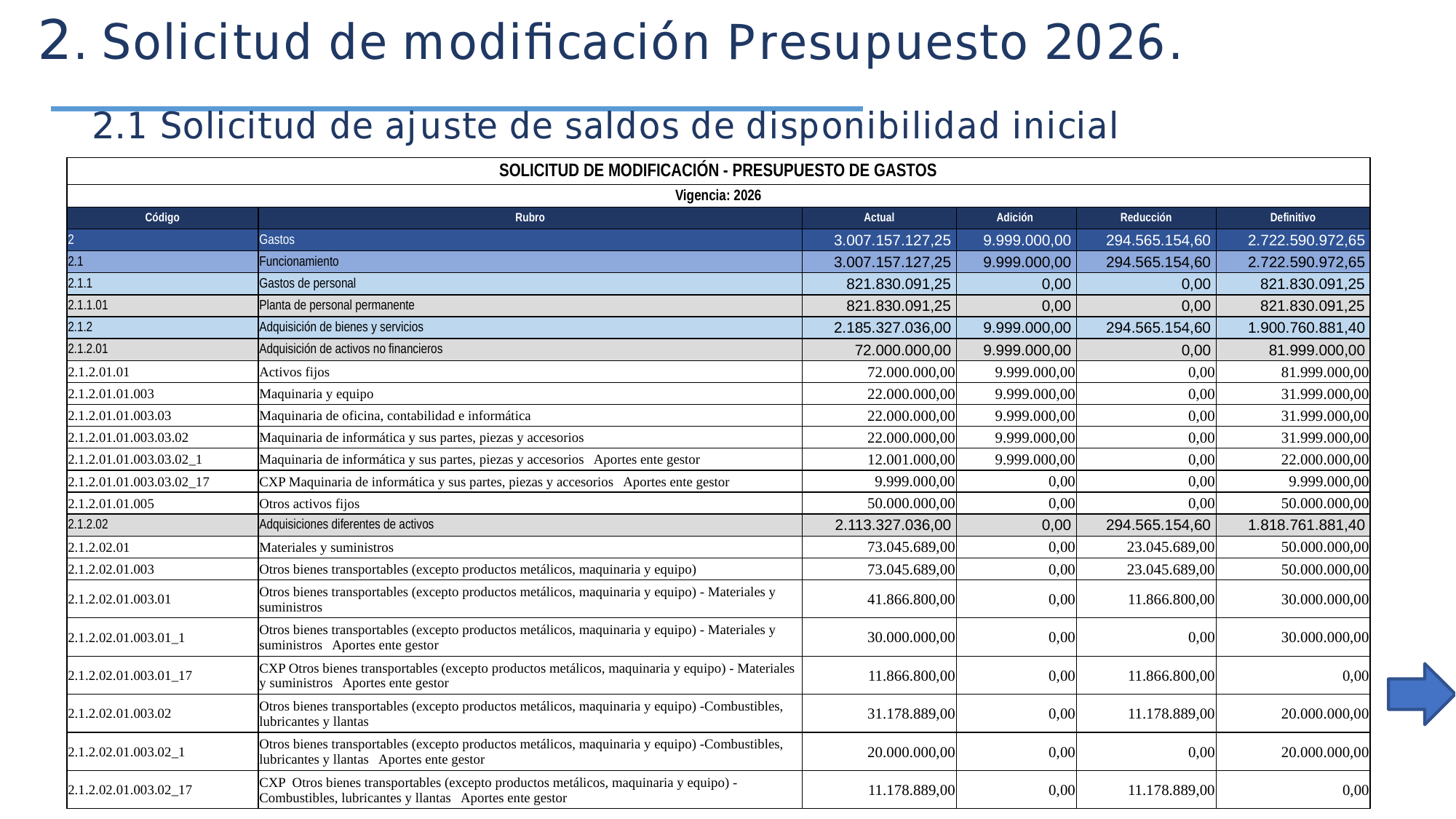

# 2. Solicitud de modificación Presupuesto 2026.
2.1 Solicitud de ajuste de saldos de disponibilidad inicial
| SOLICITUD DE MODIFICACIÓN - PRESUPUESTO DE GASTOS |  |  |  |  |  |
| --- | --- | --- | --- | --- | --- |
| Vigencia: 2026 |  |  |  |  |  |
| Código | Rubro | Actual | Adición | Reducción | Definitivo |
| 2 | Gastos | 3.007.157.127,25 | 9.999.000,00 | 294.565.154,60 | 2.722.590.972,65 |
| 2.1 | Funcionamiento | 3.007.157.127,25 | 9.999.000,00 | 294.565.154,60 | 2.722.590.972,65 |
| 2.1.1 | Gastos de personal | 821.830.091,25 | 0,00 | 0,00 | 821.830.091,25 |
| 2.1.1.01 | Planta de personal permanente | 821.830.091,25 | 0,00 | 0,00 | 821.830.091,25 |
| 2.1.2 | Adquisición de bienes y servicios | 2.185.327.036,00 | 9.999.000,00 | 294.565.154,60 | 1.900.760.881,40 |
| 2.1.2.01 | Adquisición de activos no financieros | 72.000.000,00 | 9.999.000,00 | 0,00 | 81.999.000,00 |
| 2.1.2.01.01 | Activos fijos | 72.000.000,00 | 9.999.000,00 | 0,00 | 81.999.000,00 |
| 2.1.2.01.01.003 | Maquinaria y equipo | 22.000.000,00 | 9.999.000,00 | 0,00 | 31.999.000,00 |
| 2.1.2.01.01.003.03 | Maquinaria de oficina, contabilidad e informática | 22.000.000,00 | 9.999.000,00 | 0,00 | 31.999.000,00 |
| 2.1.2.01.01.003.03.02 | Maquinaria de informática y sus partes, piezas y accesorios | 22.000.000,00 | 9.999.000,00 | 0,00 | 31.999.000,00 |
| 2.1.2.01.01.003.03.02\_1 | Maquinaria de informática y sus partes, piezas y accesorios Aportes ente gestor | 12.001.000,00 | 9.999.000,00 | 0,00 | 22.000.000,00 |
| 2.1.2.01.01.003.03.02\_17 | CXP Maquinaria de informática y sus partes, piezas y accesorios Aportes ente gestor | 9.999.000,00 | 0,00 | 0,00 | 9.999.000,00 |
| 2.1.2.01.01.005 | Otros activos fijos | 50.000.000,00 | 0,00 | 0,00 | 50.000.000,00 |
| 2.1.2.02 | Adquisiciones diferentes de activos | 2.113.327.036,00 | 0,00 | 294.565.154,60 | 1.818.761.881,40 |
| 2.1.2.02.01 | Materiales y suministros | 73.045.689,00 | 0,00 | 23.045.689,00 | 50.000.000,00 |
| 2.1.2.02.01.003 | Otros bienes transportables (excepto productos metálicos, maquinaria y equipo) | 73.045.689,00 | 0,00 | 23.045.689,00 | 50.000.000,00 |
| 2.1.2.02.01.003.01 | Otros bienes transportables (excepto productos metálicos, maquinaria y equipo) - Materiales y suministros | 41.866.800,00 | 0,00 | 11.866.800,00 | 30.000.000,00 |
| 2.1.2.02.01.003.01\_1 | Otros bienes transportables (excepto productos metálicos, maquinaria y equipo) - Materiales y suministros Aportes ente gestor | 30.000.000,00 | 0,00 | 0,00 | 30.000.000,00 |
| 2.1.2.02.01.003.01\_17 | CXP Otros bienes transportables (excepto productos metálicos, maquinaria y equipo) - Materiales y suministros Aportes ente gestor | 11.866.800,00 | 0,00 | 11.866.800,00 | 0,00 |
| 2.1.2.02.01.003.02 | Otros bienes transportables (excepto productos metálicos, maquinaria y equipo) -Combustibles, lubricantes y llantas | 31.178.889,00 | 0,00 | 11.178.889,00 | 20.000.000,00 |
| 2.1.2.02.01.003.02\_1 | Otros bienes transportables (excepto productos metálicos, maquinaria y equipo) -Combustibles, lubricantes y llantas Aportes ente gestor | 20.000.000,00 | 0,00 | 0,00 | 20.000.000,00 |
| 2.1.2.02.01.003.02\_17 | CXP Otros bienes transportables (excepto productos metálicos, maquinaria y equipo) -Combustibles, lubricantes y llantas Aportes ente gestor | 11.178.889,00 | 0,00 | 11.178.889,00 | 0,00 |